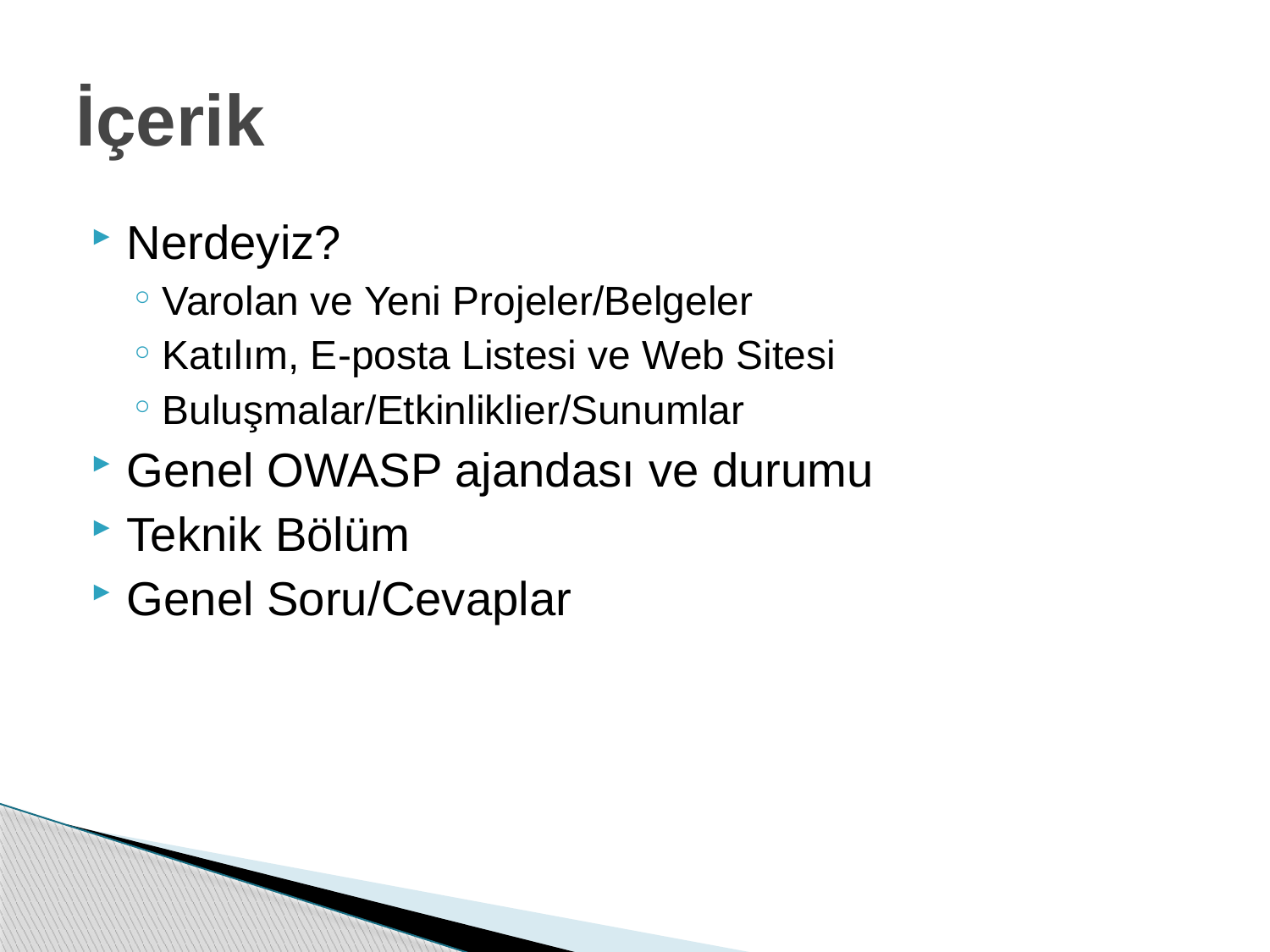

# İçerik
Nerdeyiz?
Varolan ve Yeni Projeler/Belgeler
Katılım, E-posta Listesi ve Web Sitesi
Buluşmalar/Etkinliklier/Sunumlar
Genel OWASP ajandası ve durumu
Teknik Bölüm
Genel Soru/Cevaplar